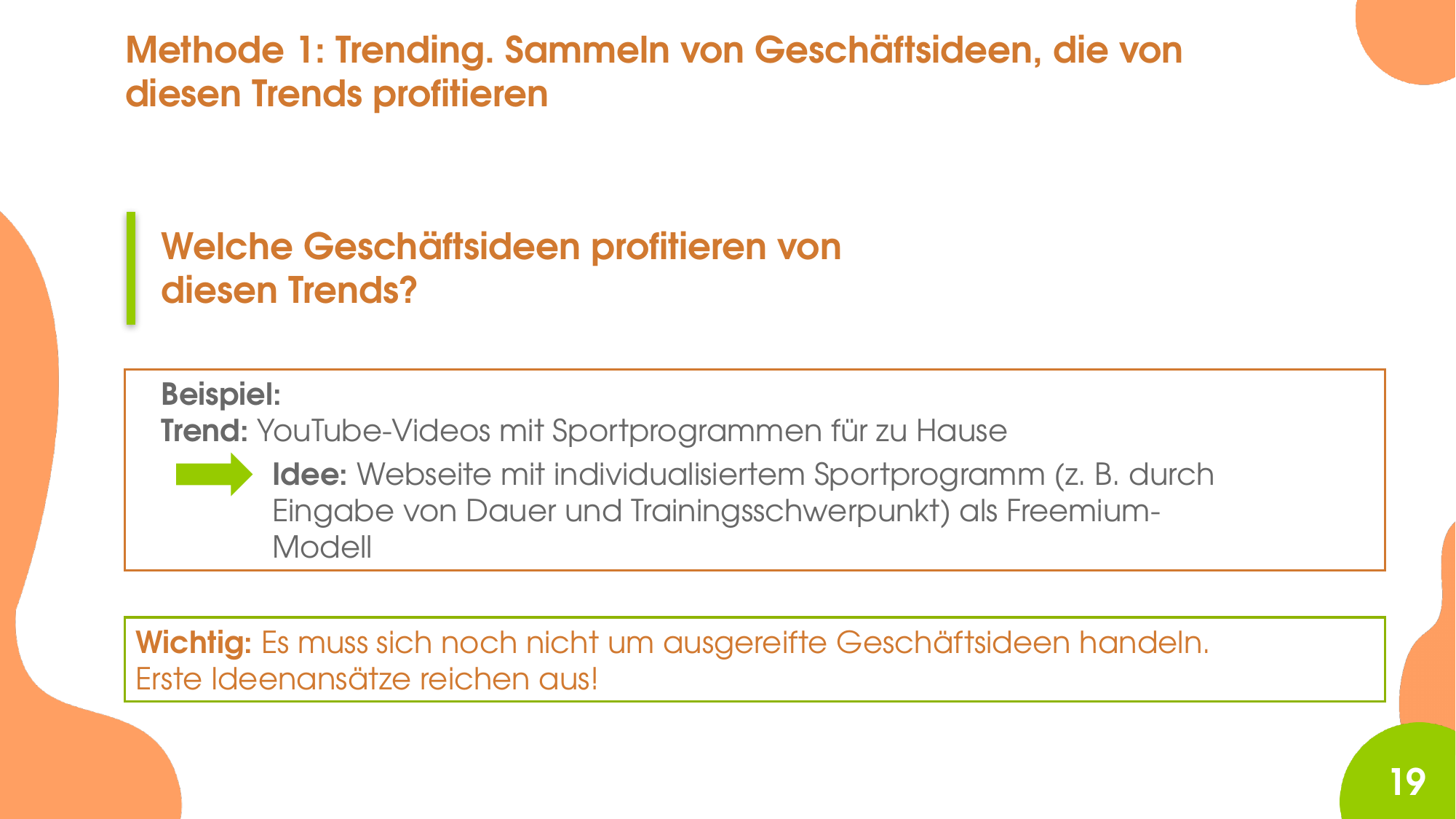

Methode 1: Trending. Sammeln von Geschäftsideen, die von diesen Trends profitieren
Welche Geschäftsideen profitieren von diesen Trends?

Beispiel:
Trend: YouTube-Videos mit Sportprogrammen für zu Hause
Idee: Webseite mit individualisiertem Sportprogramm (z. B. durch Eingabe von Dauer und Trainingsschwerpunkt) als Freemium-Modell

Wichtig: Es muss sich noch nicht um ausgereifte Geschäftsideen handeln.
Erste Ideenansätze reichen aus!
19